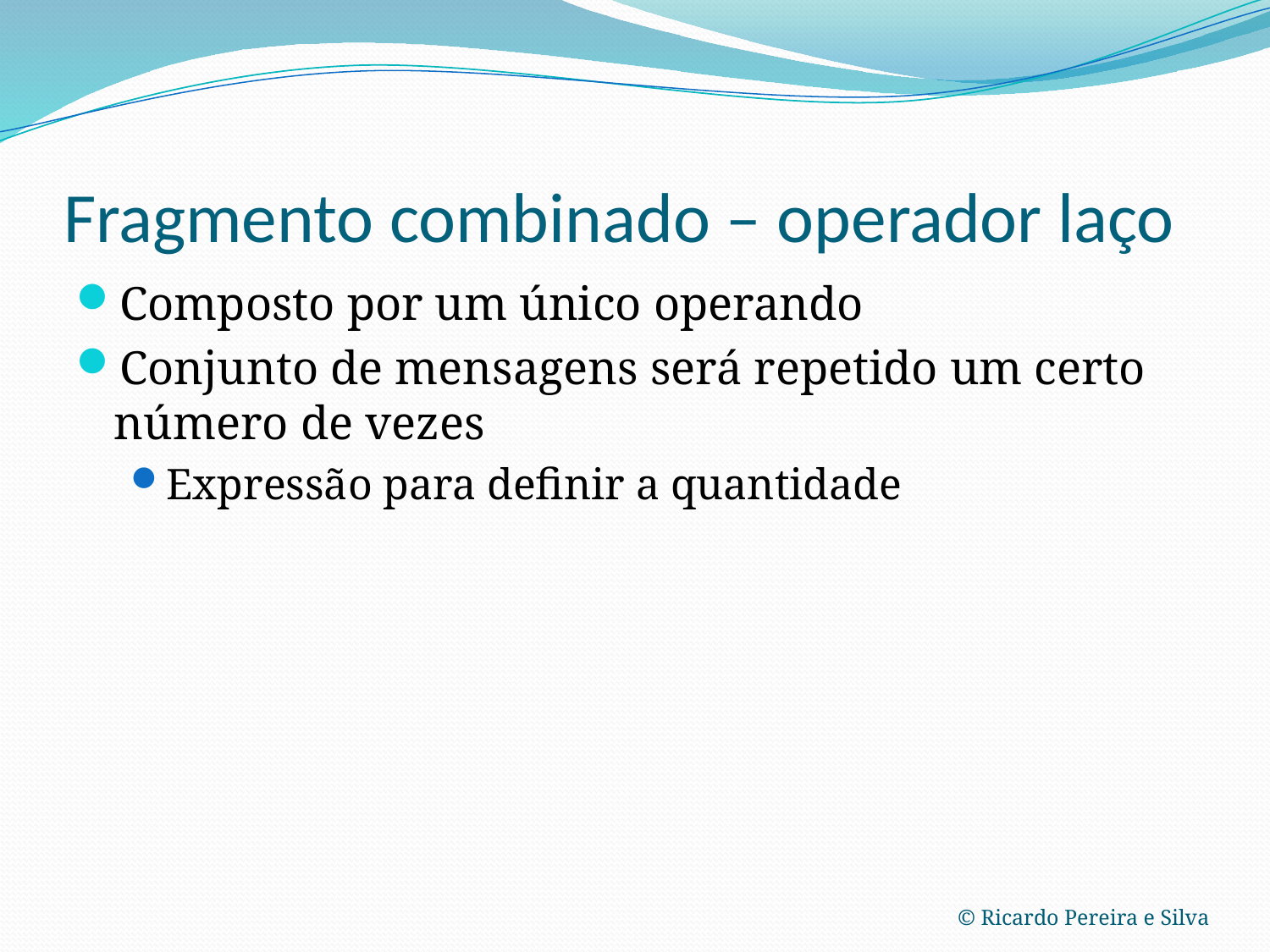

# Fragmento combinado – operador laço
Composto por um único operando
Conjunto de mensagens será repetido um certo número de vezes
Expressão para definir a quantidade
© Ricardo Pereira e Silva